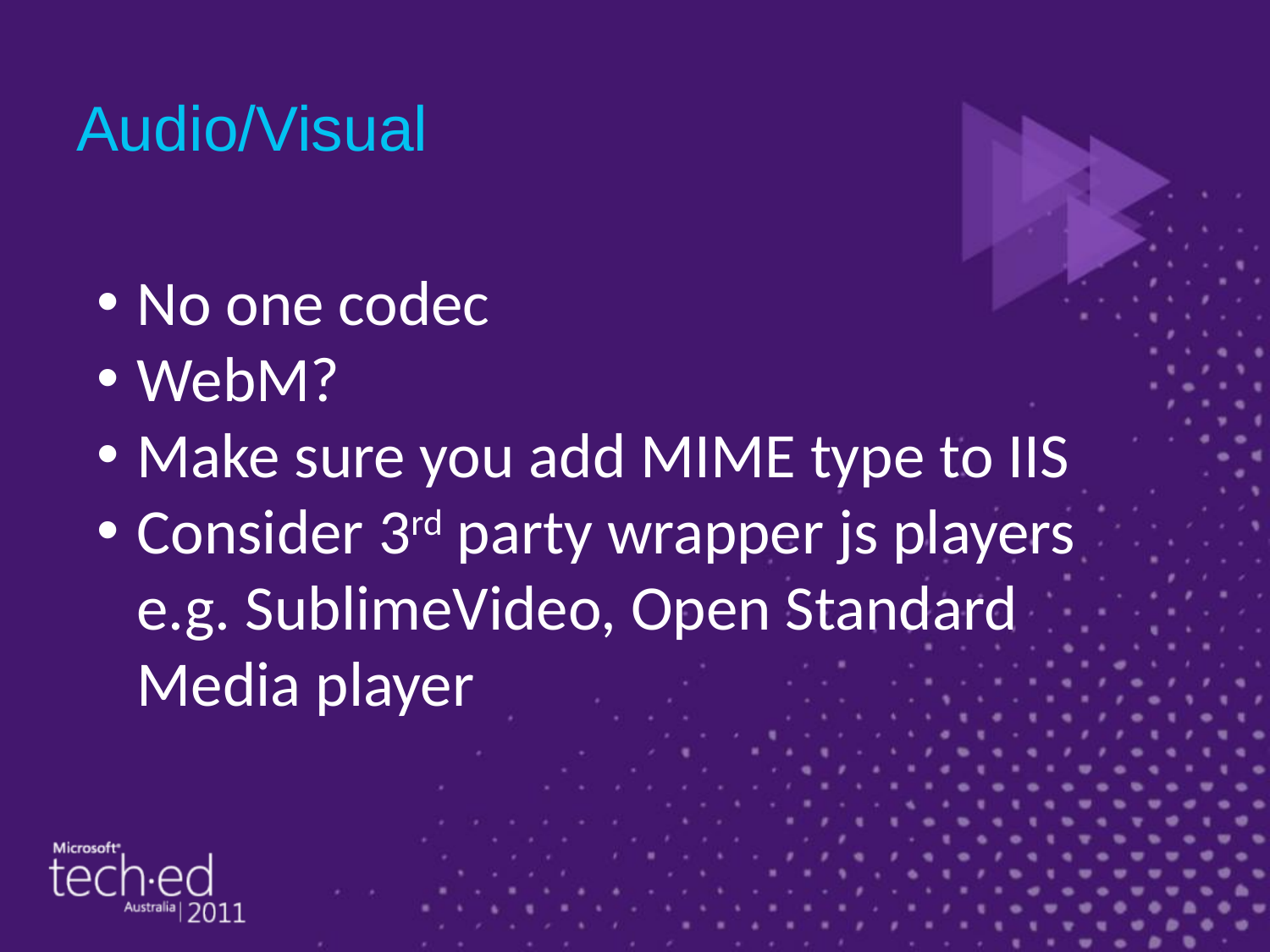

# Audio/Visual
No one codec
WebM?
Make sure you add MIME type to IIS
Consider 3rd party wrapper js players e.g. SublimeVideo, Open Standard Media player